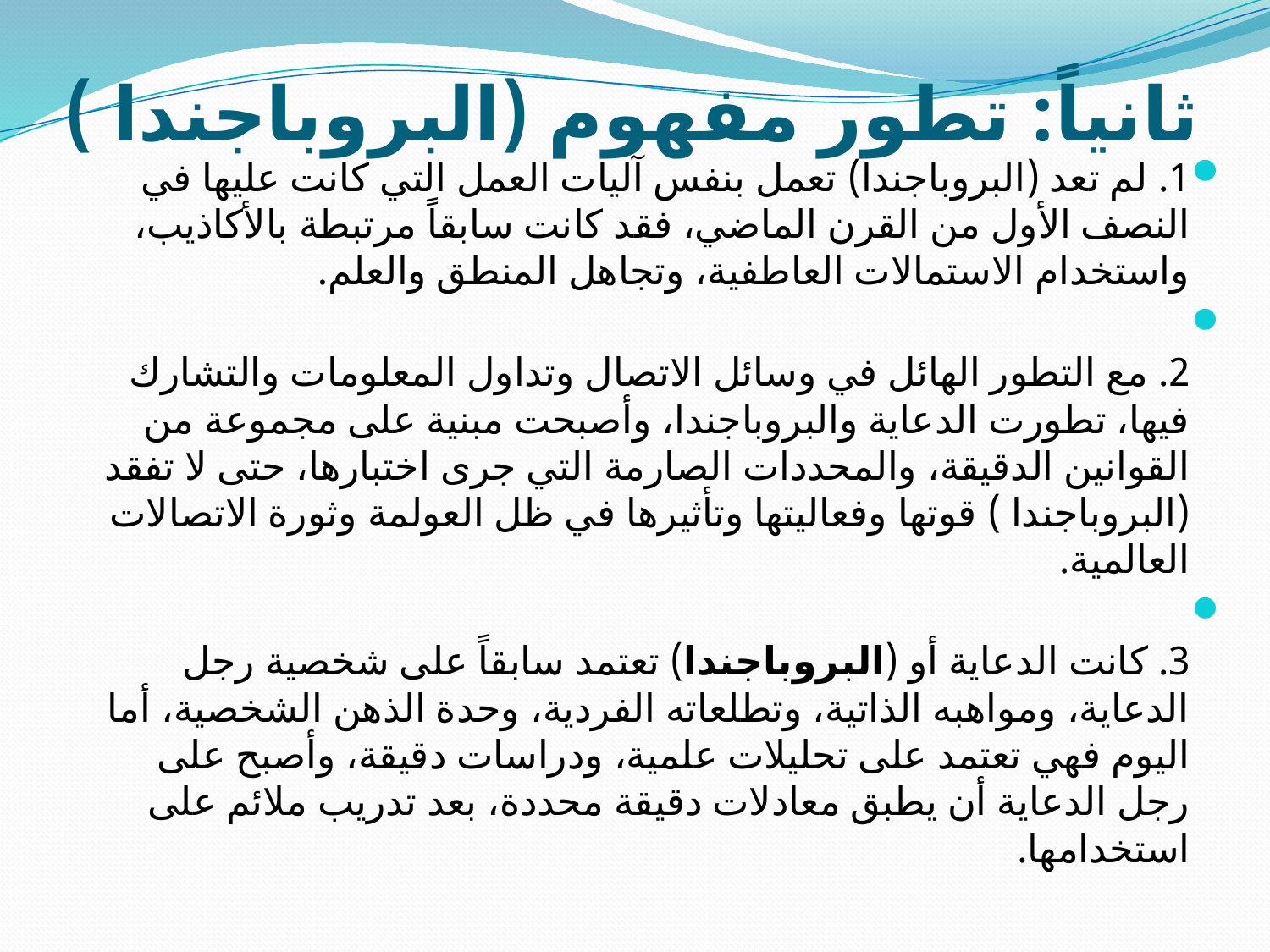

# ثانياً: تطور مفهوم (البروباجندا )
1. لم تعد (البروباجندا) تعمل بنفس آليات العمل التي كانت عليها في النصف الأول من القرن الماضي، فقد كانت سابقاً مرتبطة بالأكاذيب، واستخدام الاستمالات العاطفية، وتجاهل المنطق والعلم.
2. مع التطور الهائل في وسائل الاتصال وتداول المعلومات والتشارك فيها، تطورت الدعاية والبروباجندا، وأصبحت مبنية على مجموعة من القوانين الدقيقة، والمحددات الصارمة التي جرى اختبارها، حتى لا تفقد (البروباجندا ) قوتها وفعاليتها وتأثيرها في ظل العولمة وثورة الاتصالات العالمية.
3. كانت الدعاية أو (البروباجندا) تعتمد سابقاً على شخصية رجل الدعاية، ومواهبه الذاتية، وتطلعاته الفردية، وحدة الذهن الشخصية، أما اليوم فهي تعتمد على تحليلات علمية، ودراسات دقيقة، وأصبح على رجل الدعاية أن يطبق معادلات دقيقة محددة، بعد تدريب ملائم على استخدامها.